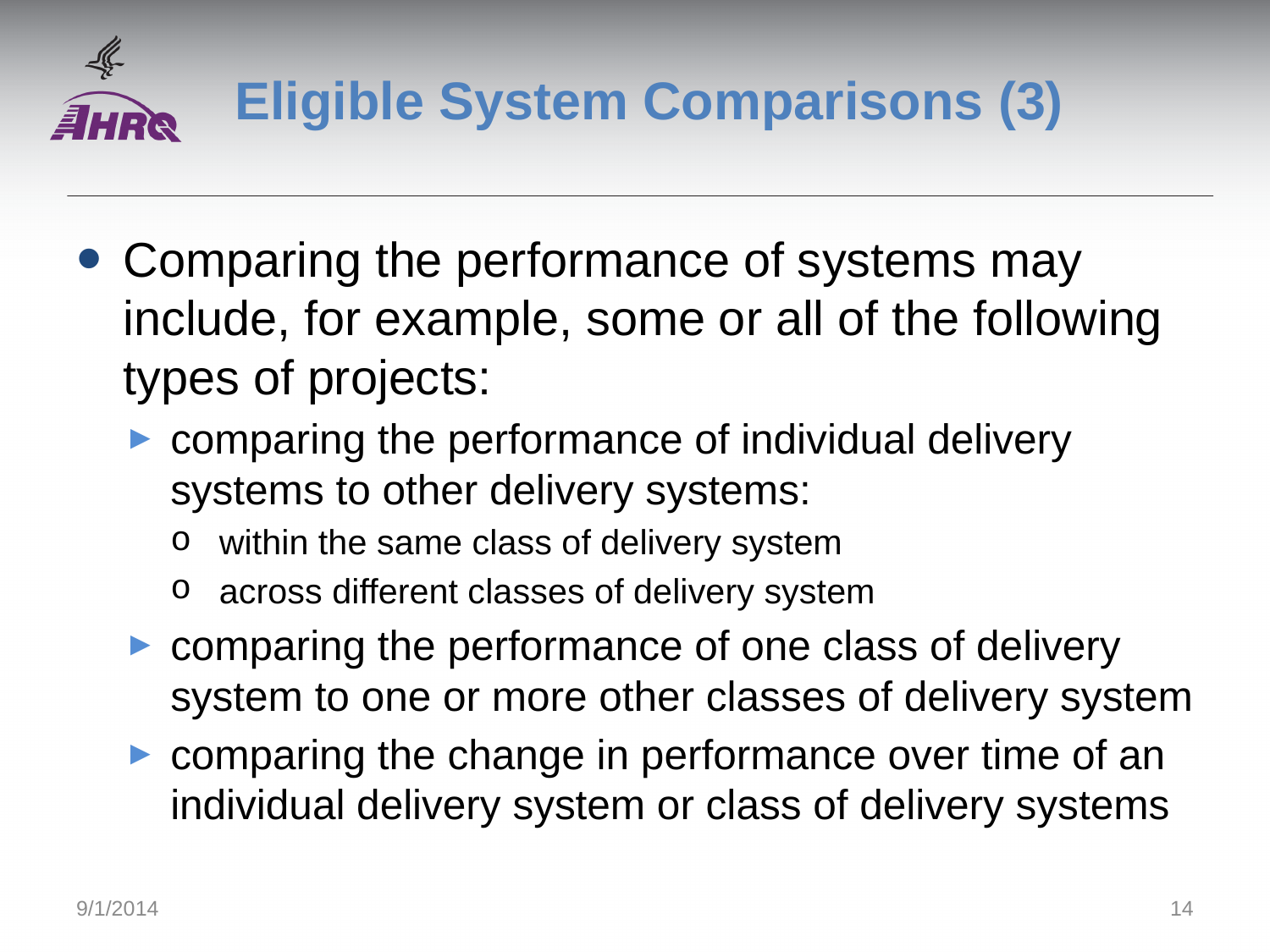

# Eligible System Comparisons (3)
Comparing the performance of systems may include, for example, some or all of the following types of projects:
comparing the performance of individual delivery systems to other delivery systems:
 within the same class of delivery system
 across different classes of delivery system
comparing the performance of one class of delivery system to one or more other classes of delivery system
comparing the change in performance over time of an individual delivery system or class of delivery systems
9/1/2014
14